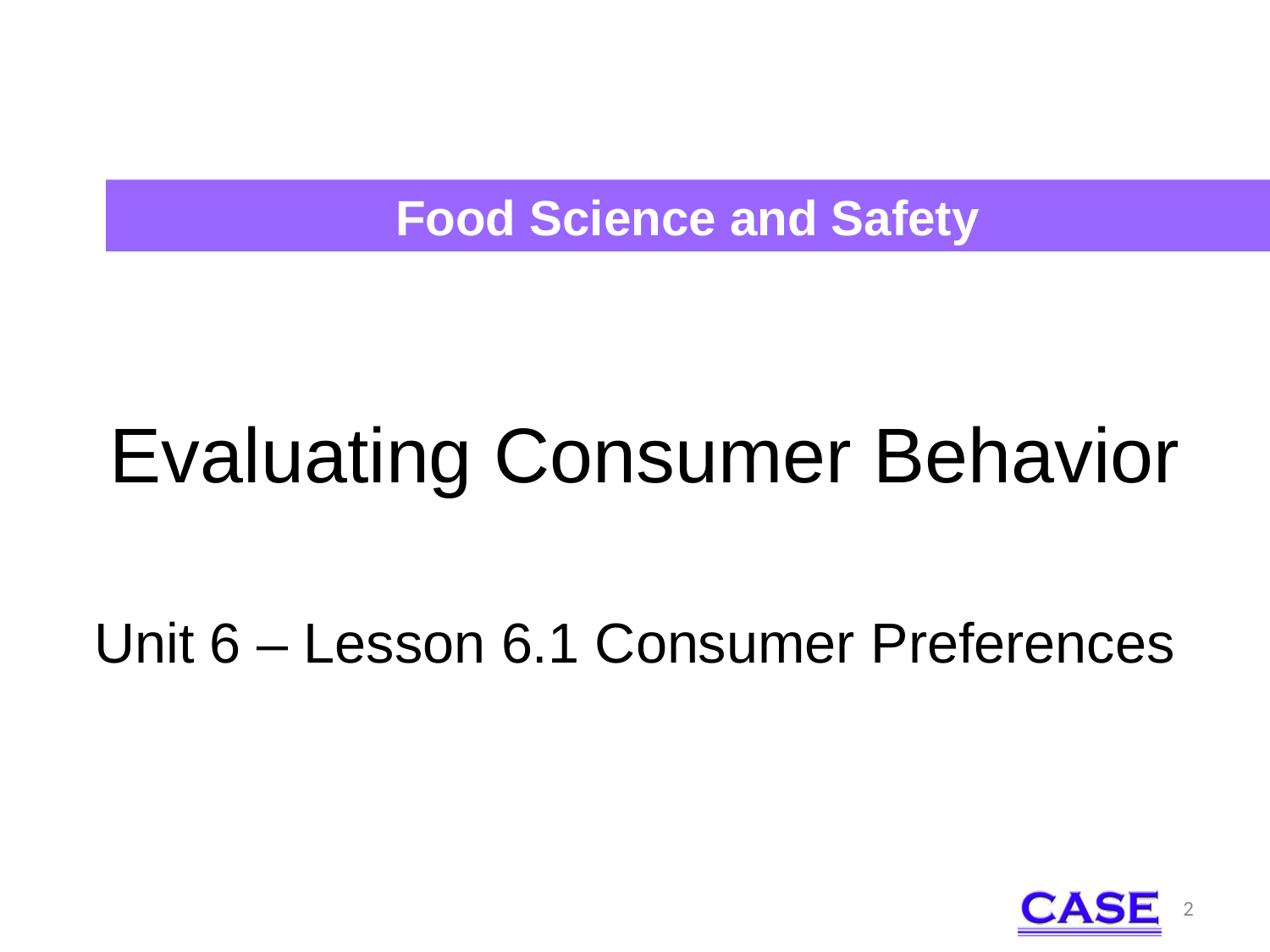

Food Science and Safety
# Evaluating Consumer Behavior
Unit 6 – Lesson 6.1 Consumer Preferences
2